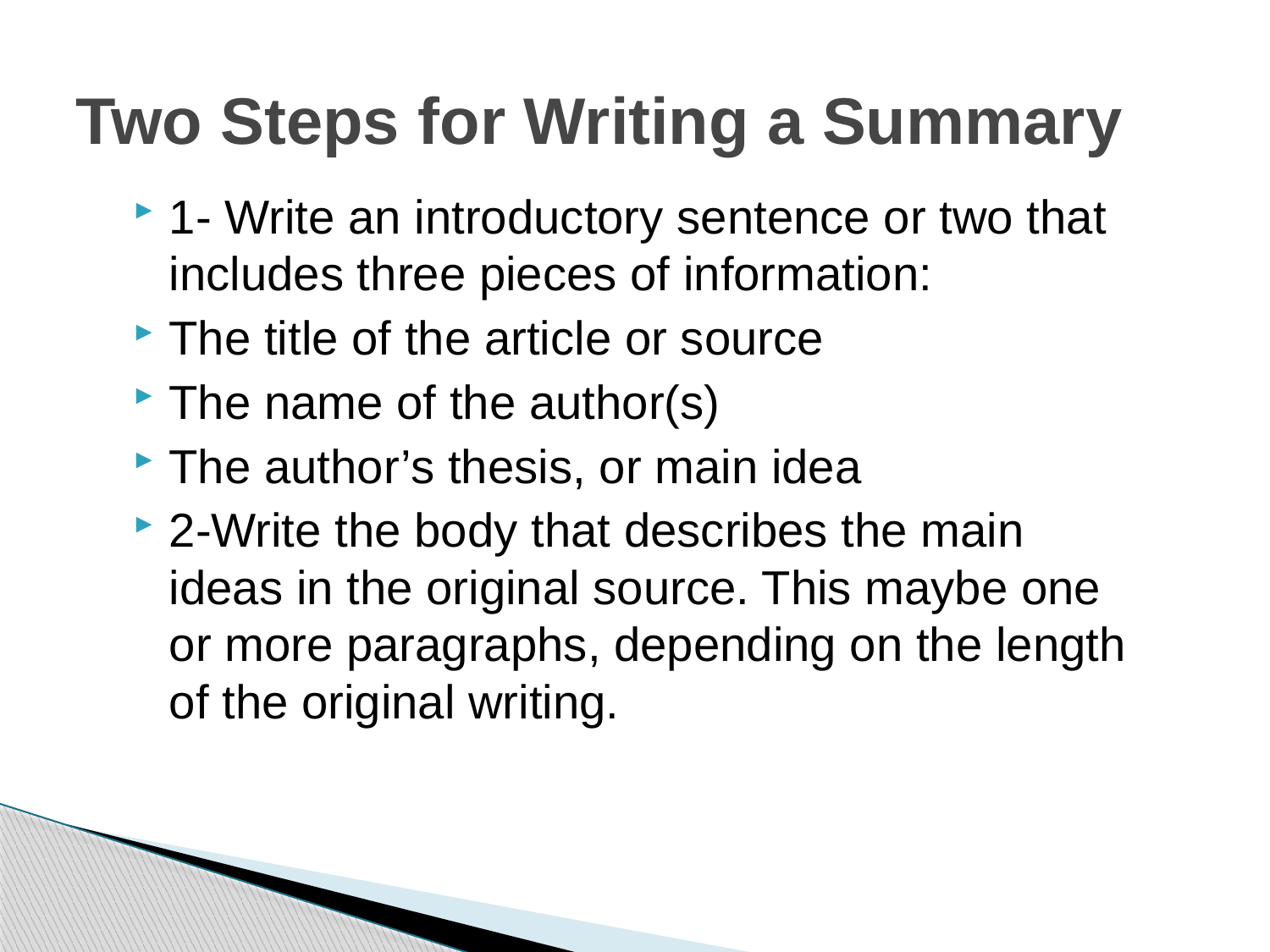

# Two Steps for Writing a Summary
1- Write an introductory sentence or two that includes three pieces of information:
The title of the article or source
The name of the author(s)
The author’s thesis, or main idea
2-Write the body that describes the main ideas in the original source. This maybe one or more paragraphs, depending on the length of the original writing.